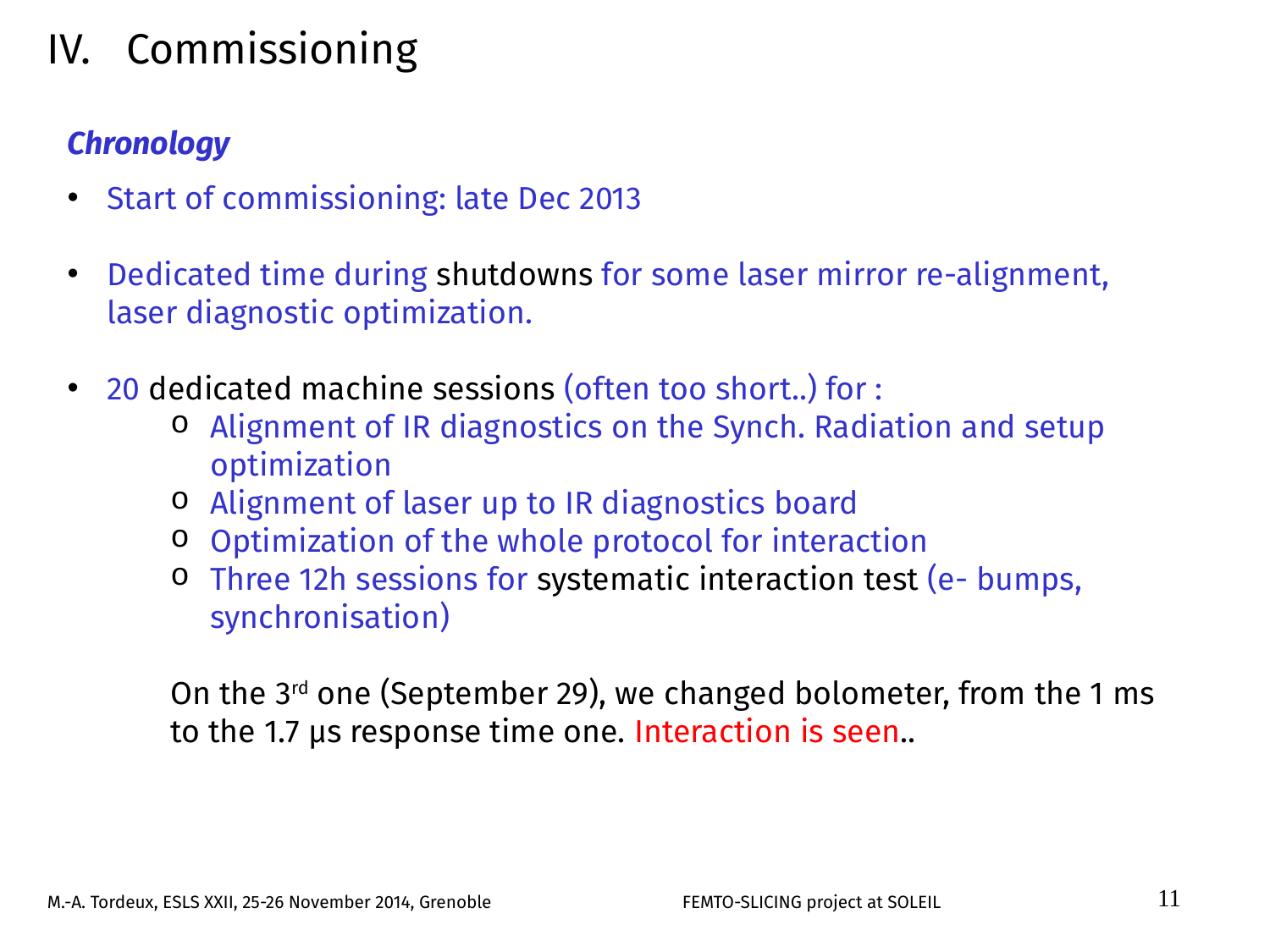

Commissioning
Chronology

Start of commissioning: late Dec 2013

Dedicated time during shutdowns for some laser mirror re-alignment, laser diagnostic optimization.

20 dedicated machine sessions (often too short..) for :
Alignment of IR diagnostics on the Synch. Radiation and setup optimization
Alignment of laser up to IR diagnostics board
Optimization of the whole protocol for interaction
Three 12h sessions for systematic interaction test (e- bumps, synchronisation)

On the 3rd one (September 29), we changed bolometer, from the 1 ms to the 1.7 µs response time one. Interaction is seen..

11